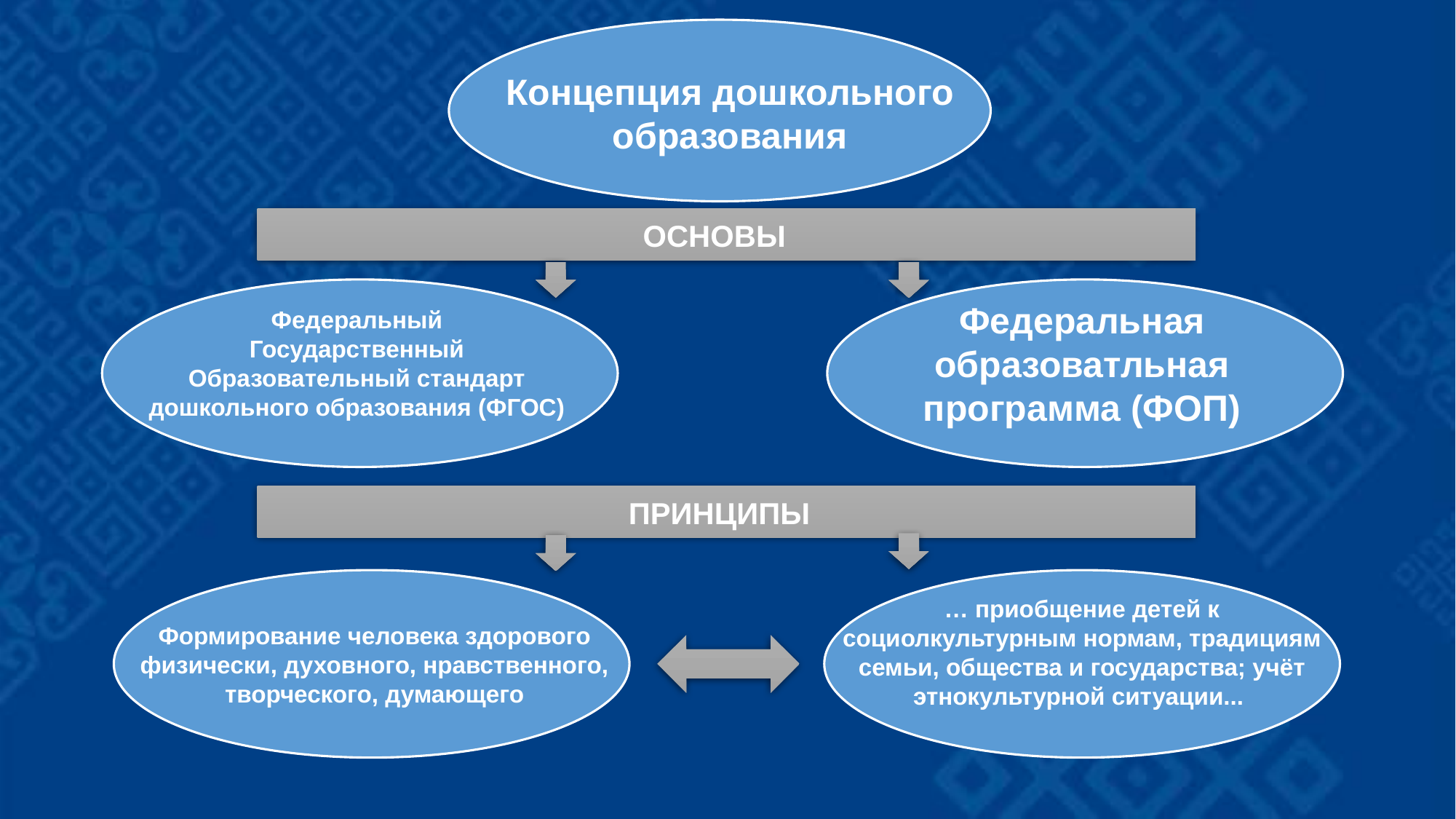

Концепция дошкольного
образования

ОСНОВЫ

Федеральная образоватльная программа (ФОП)
Федеральный
Государственный
Образовательный стандарт дошкольного образования (ФГОС)

ПРИНЦИПЫ

… приобщение детей к социолкультурным нормам, традициям семьи, общества и государства; учёт этнокультурной ситуации...
Формирование человека здорового физически, духовного, нравственного, творческого, думающего